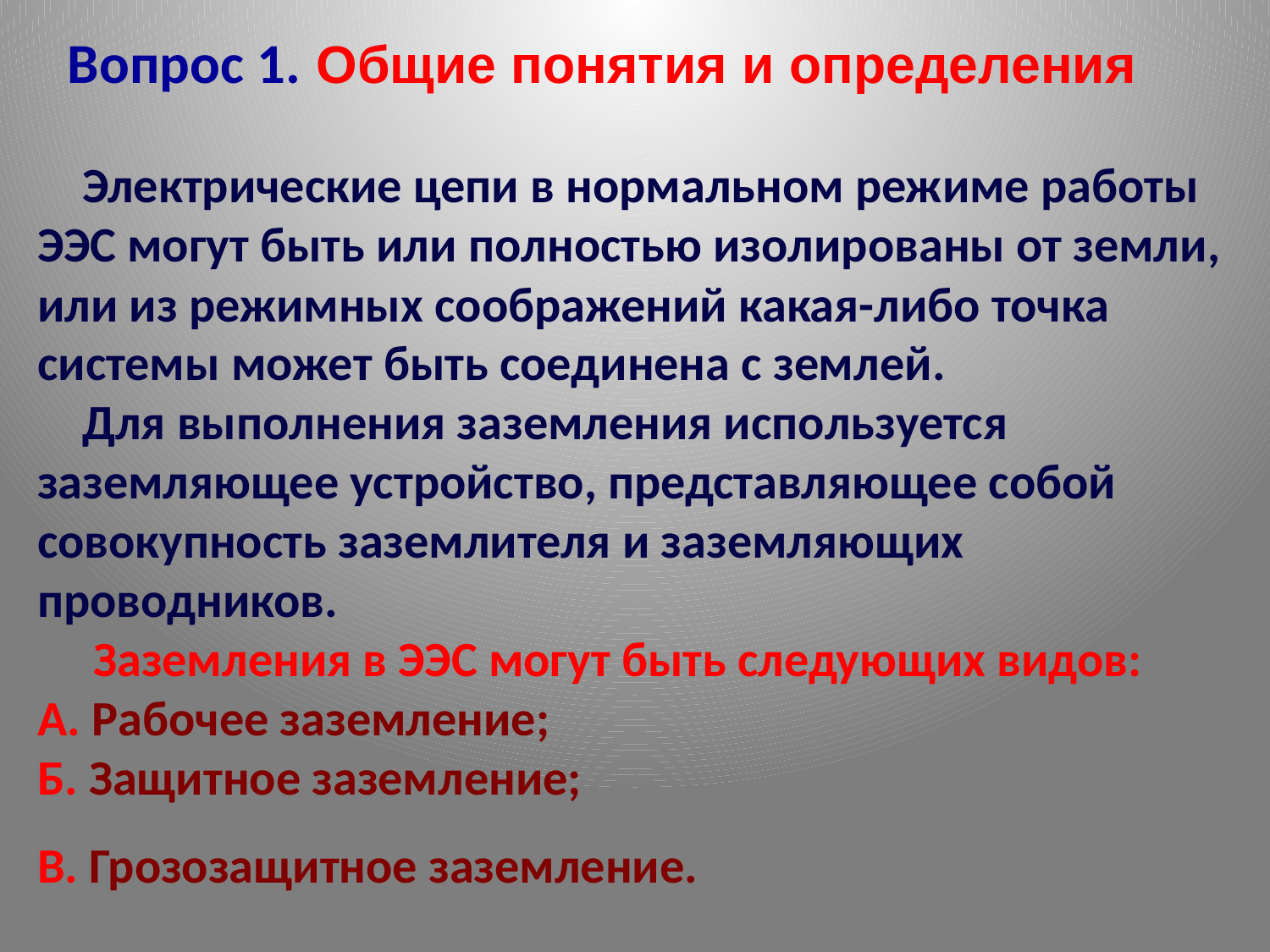

# Вопрос 1. Общие понятия и определения
    Электрические цепи в нормальном режиме работы ЭЭС могут быть или полностью изолированы от земли, или из режимных соображений какая-либо точка системы может быть соединена с землей.
    Для выполнения заземления используется заземляющее устройство, представляющее собой совокупность заземлителя и заземляющих проводников.
     Заземления в ЭЭС могут быть следующих видов:
А. Рабочее заземление;
Б. Защитное заземление;
В. Грозозащитное заземление.